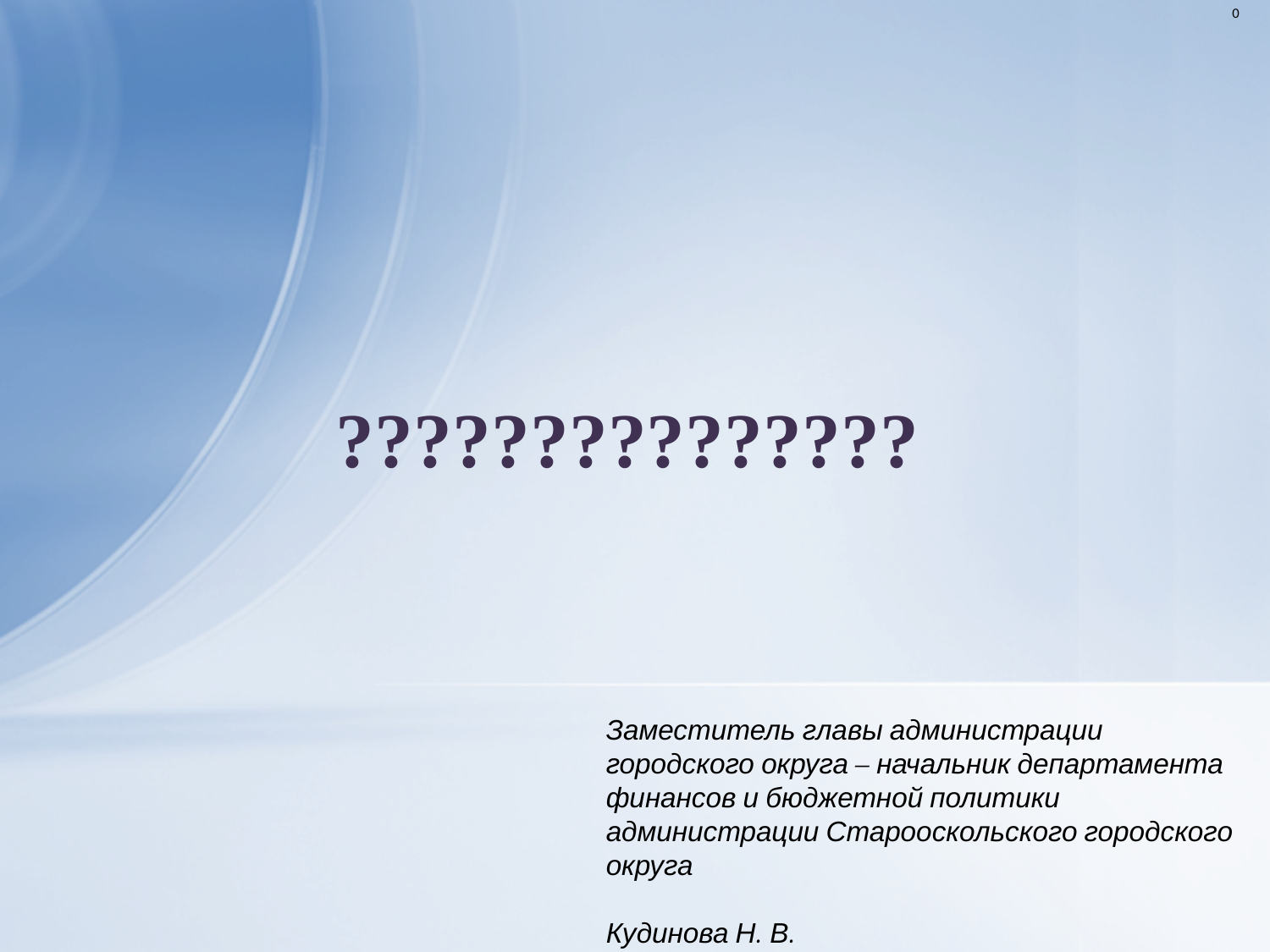

# 0
???????????????
Заместитель главы администрации городского округа – начальник департамента финансов и бюджетной политики администрации Старооскольского городского округа

Кудинова Н. В.